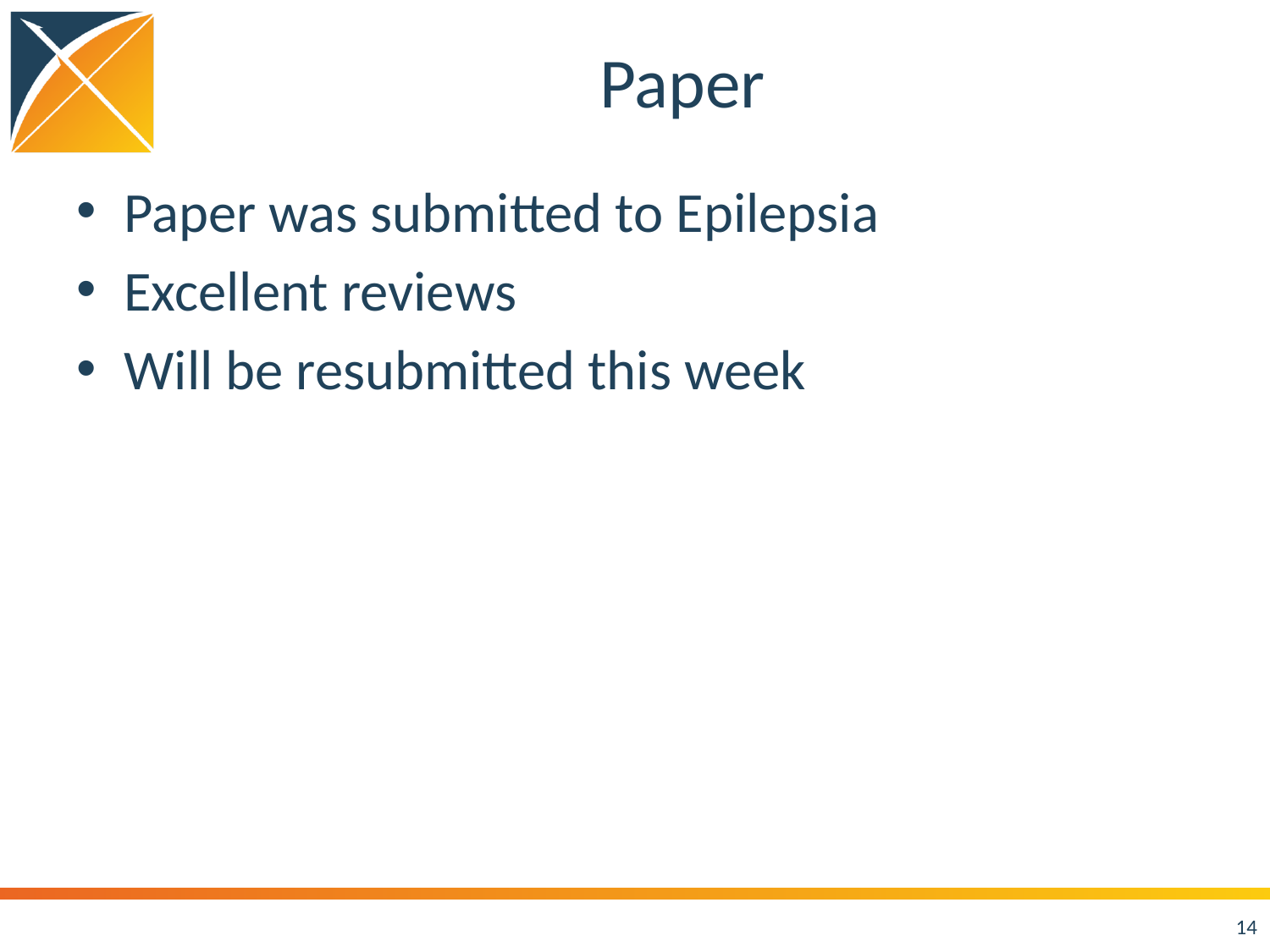

# Paper
Paper was submitted to Epilepsia
Excellent reviews
Will be resubmitted this week

14